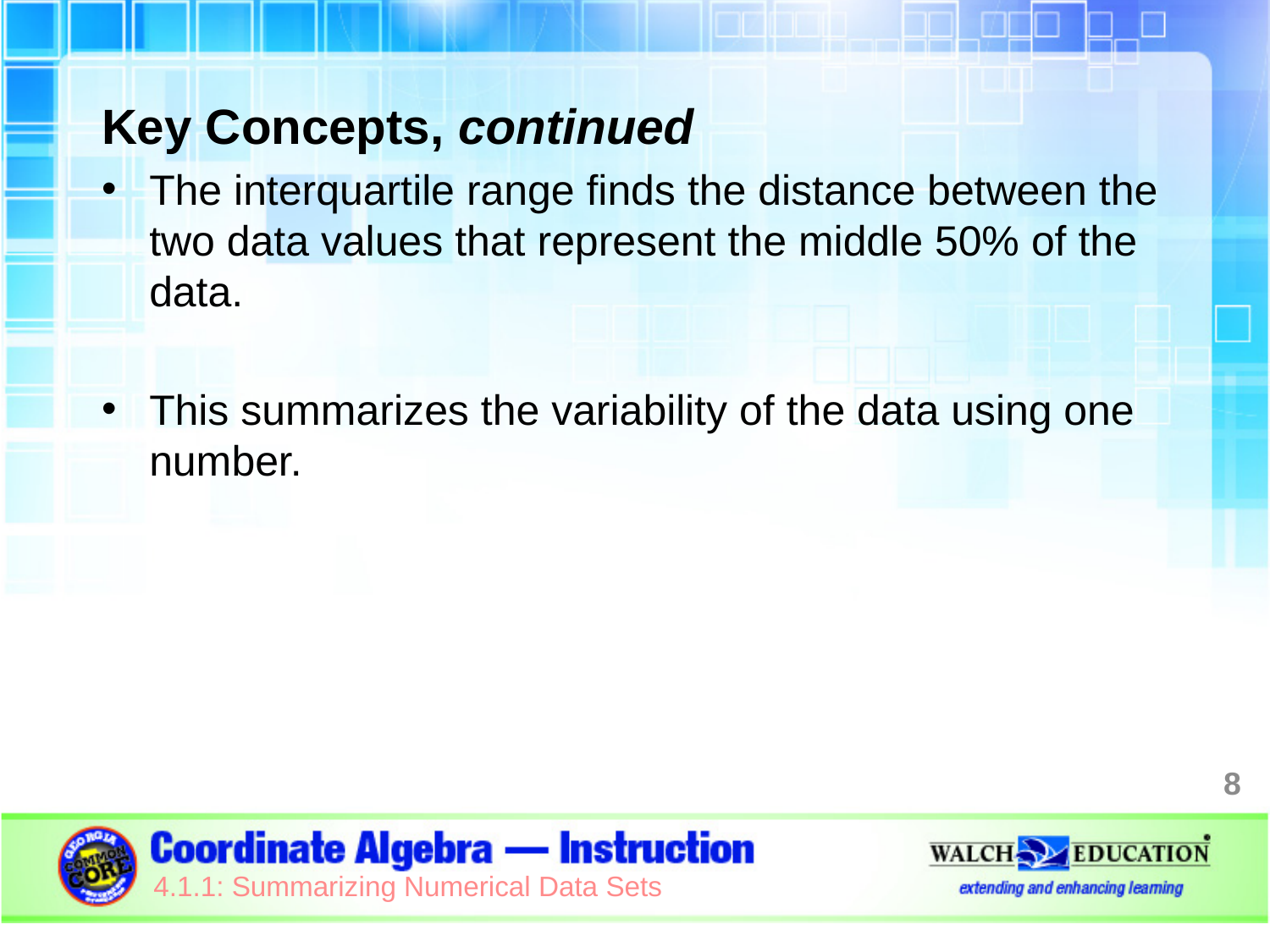

Key Concepts, continued
The interquartile range finds the distance between the two data values that represent the middle 50% of the data.

This summarizes the variability of the data using one number.
8
4.1.1: Summarizing Numerical Data Sets